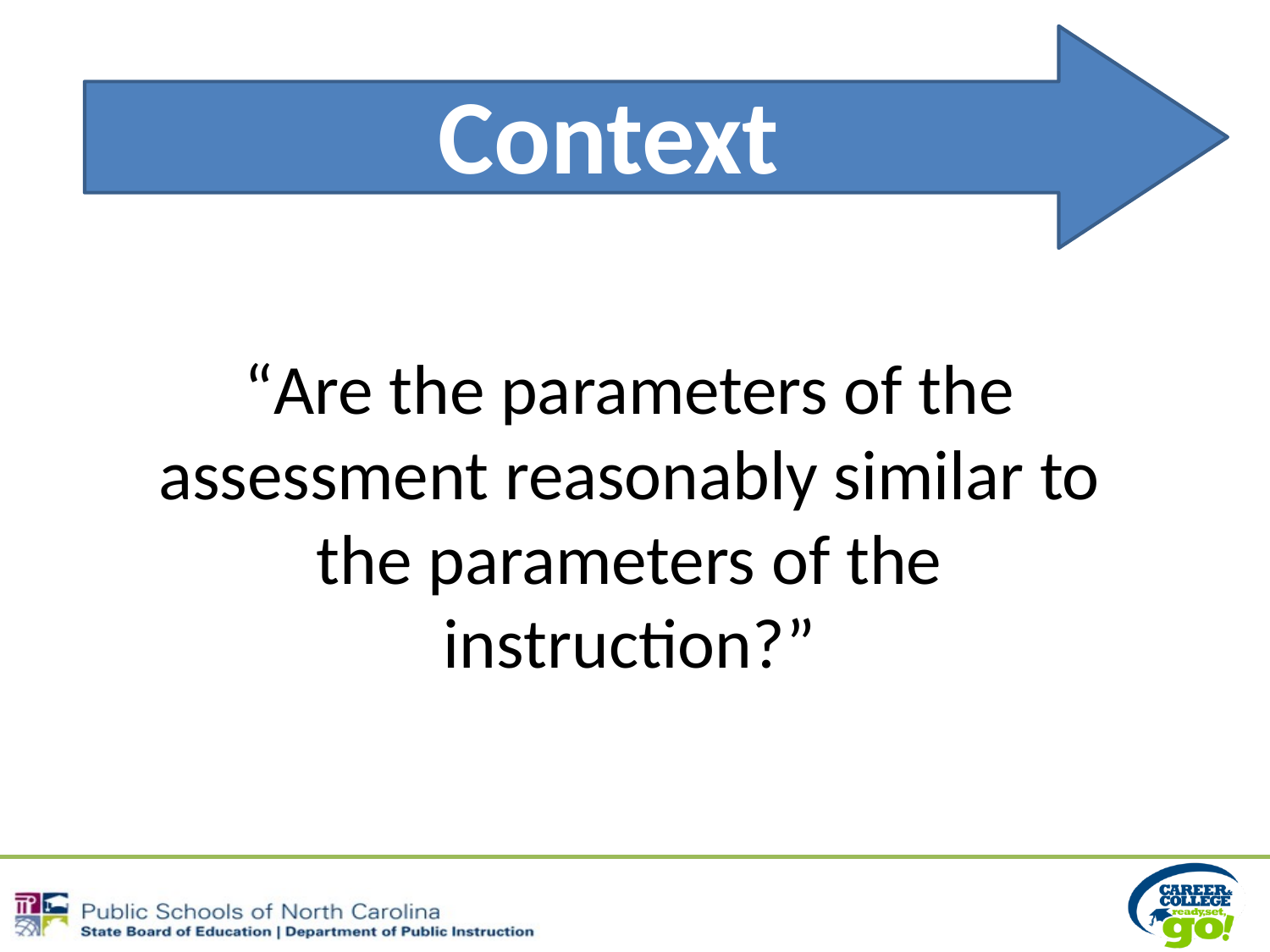

Context

“Are the parameters of the assessment reasonably similar to the parameters of the instruction?”